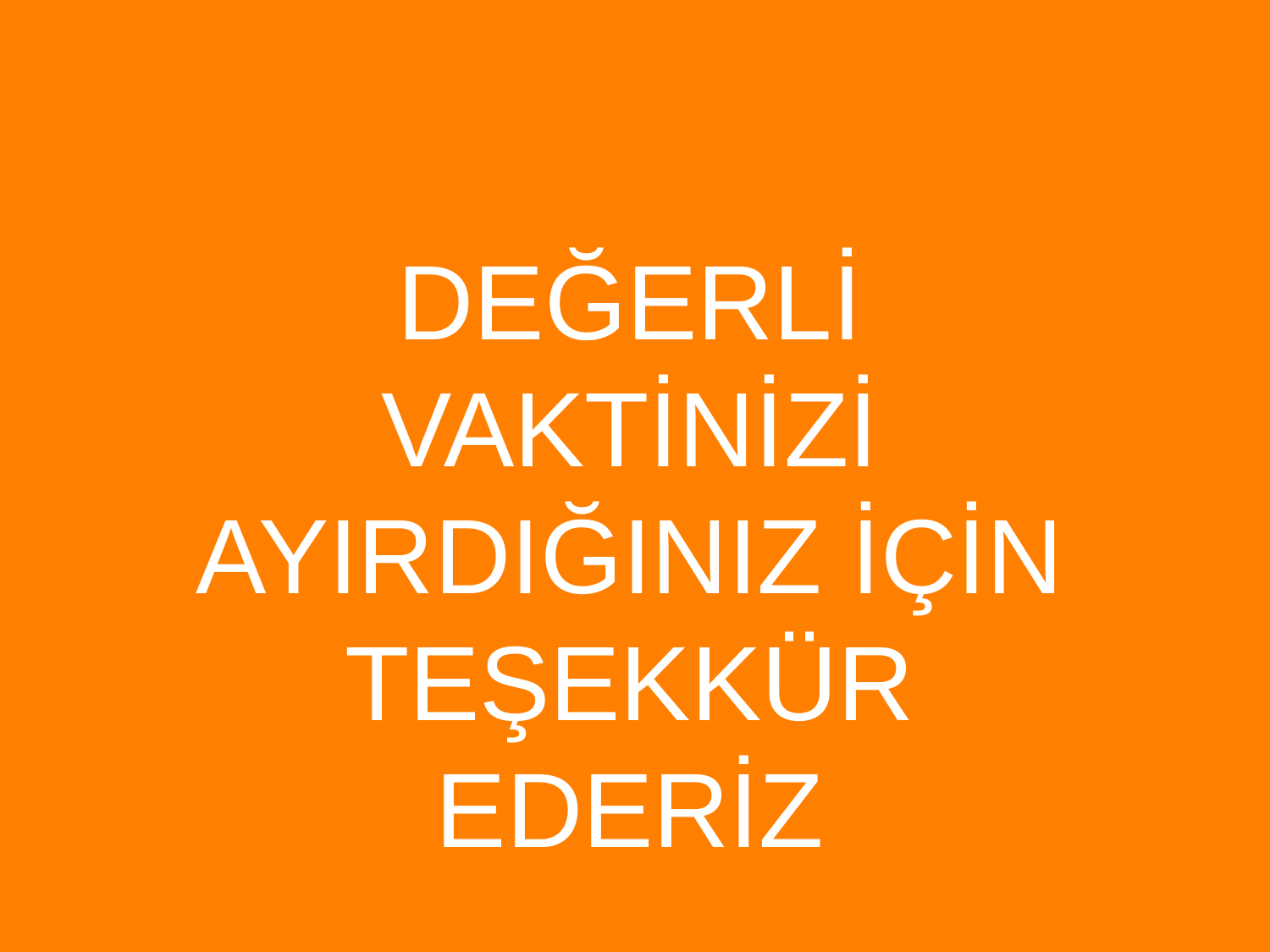

DEĞERLİ VAKTİNİZİ AYIRDIĞINIZ İÇİN TEŞEKKÜR EDERİZ

SPG